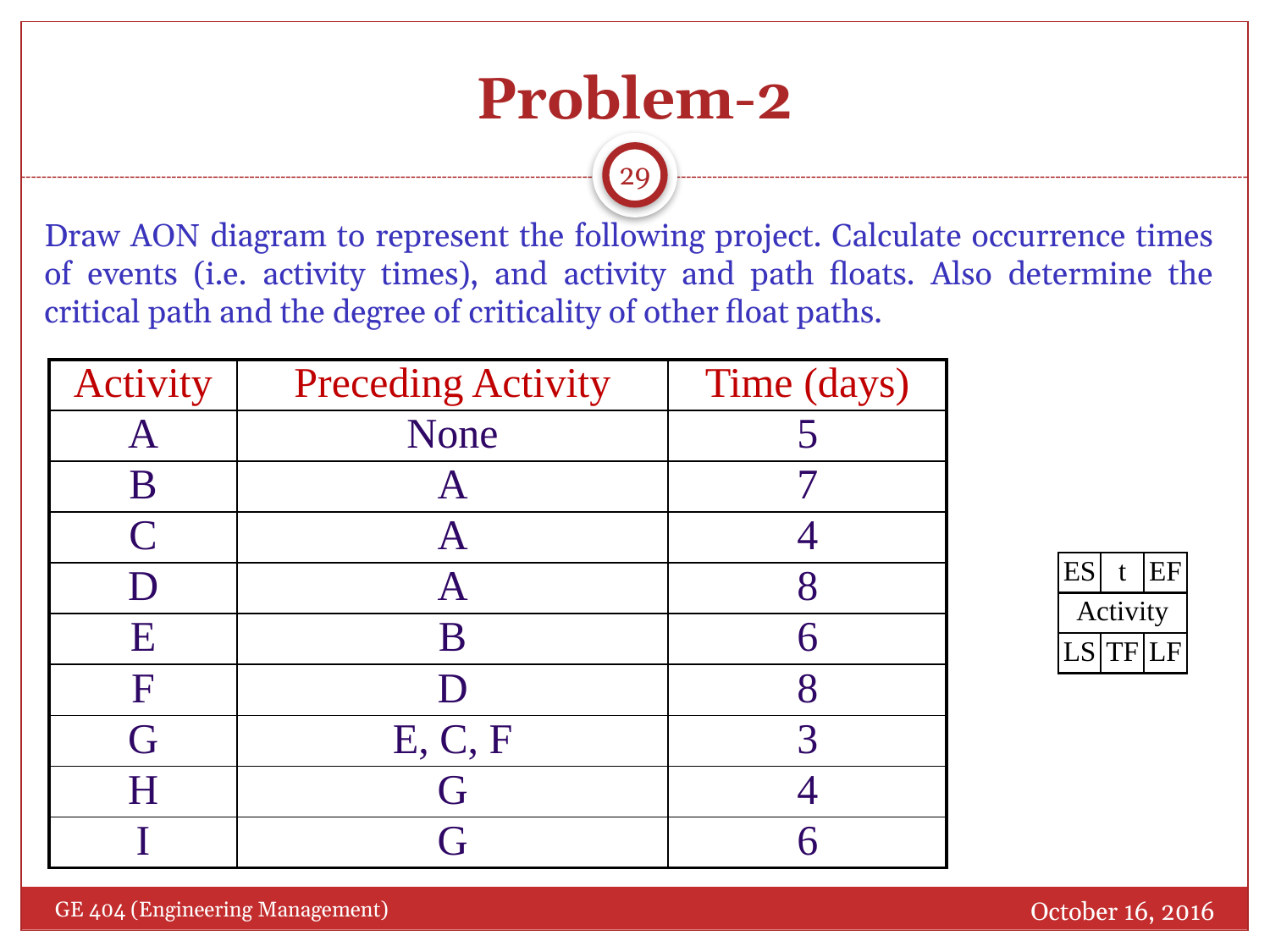

# Problem-2
29
Draw AON diagram to represent the following project. Calculate occurrence times of events (i.e. activity times), and activity and path floats. Also determine the critical path and the degree of criticality of other float paths.
| Activity | Preceding Activity | Time (days) |
| --- | --- | --- |
| A | None | 5 |
| B | A | 7 |
| C | A | 4 |
| D | A | 8 |
| E | B | 6 |
| F | D | 8 |
| G | E, C, F | 3 |
| H | G | 4 |
| I | G | 6 |
ES
t
EF
Activity
LS
TF
LF
October 16, 2016
GE 404 (Engineering Management)